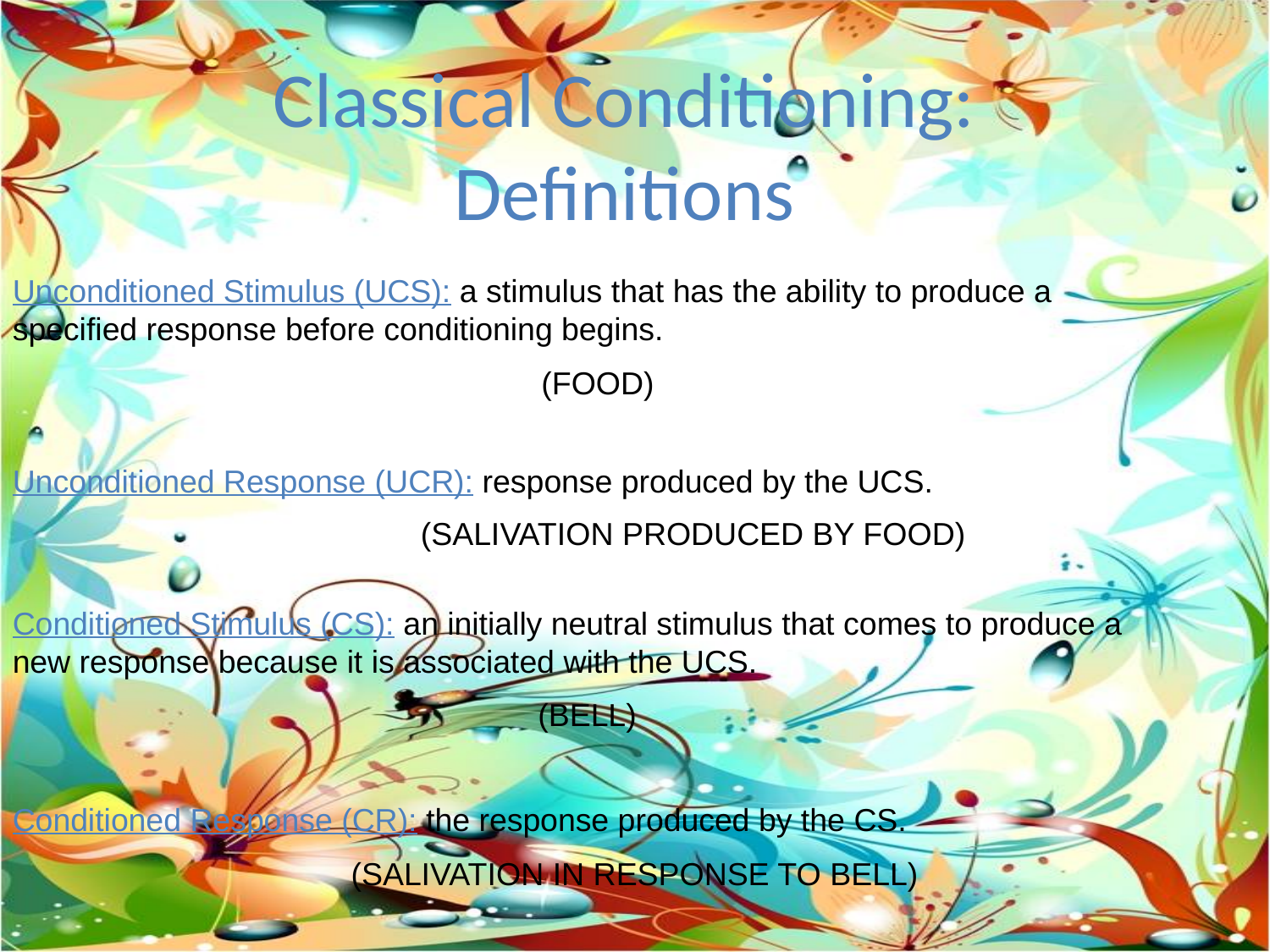

# Classical Conditioning: Definitions
Unconditioned Stimulus (UCS): a stimulus that has the ability to produce a specified response before conditioning begins.
(FOOD)

Unconditioned Response (UCR): response produced by the UCS.
(SALIVATION PRODUCED BY FOOD)
Conditioned Stimulus (CS): an initially neutral stimulus that comes to produce a new response because it is associated with the UCS.
(BELL)
Conditioned Response (CR): the response produced by the CS.
(SALIVATION IN RESPONSE TO BELL)